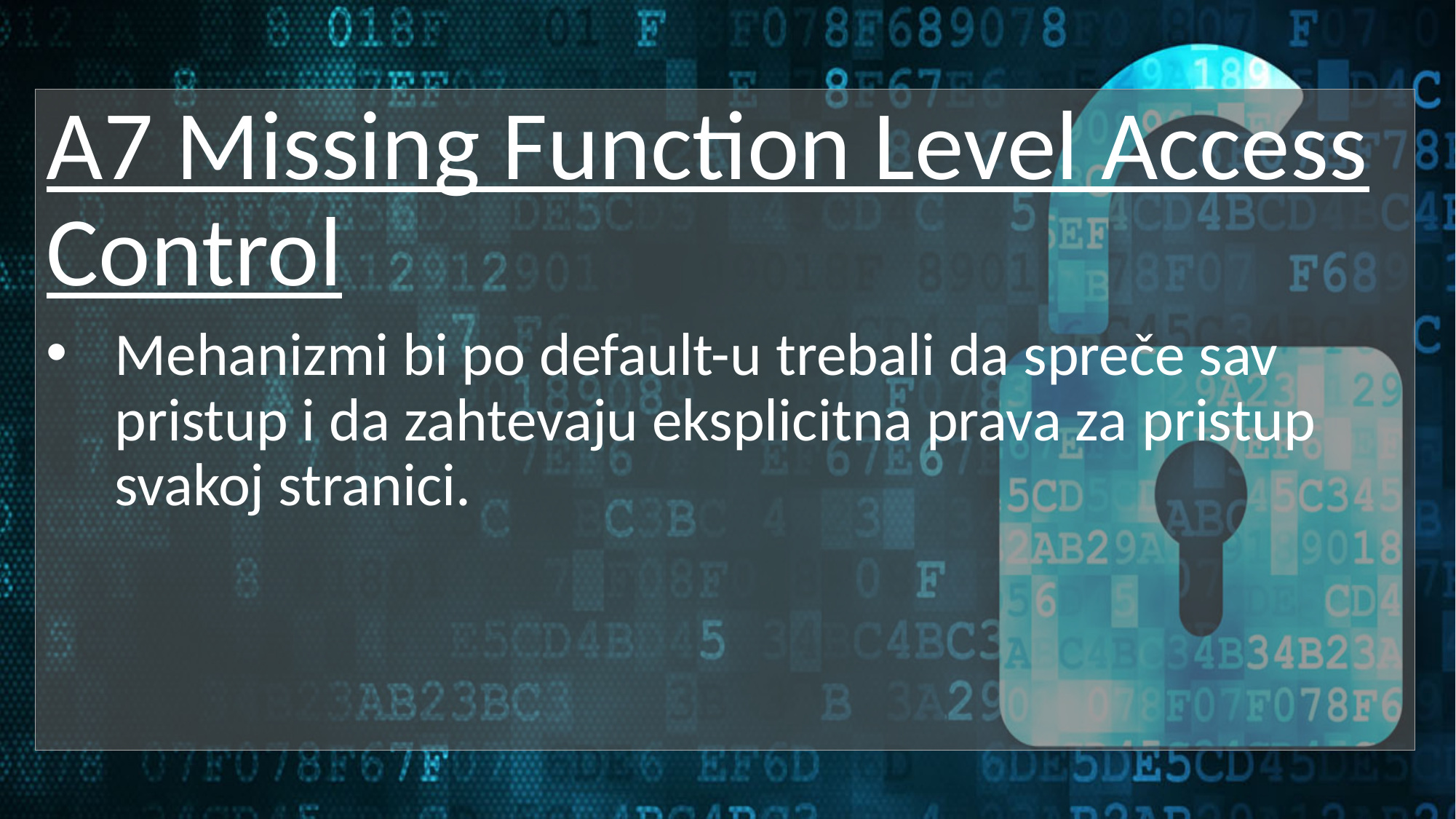

A7 Missing Function Level Access Control
Mehanizmi bi po default-u trebali da spreče sav pristup i da zahtevaju eksplicitna prava za pristup svakoj stranici.